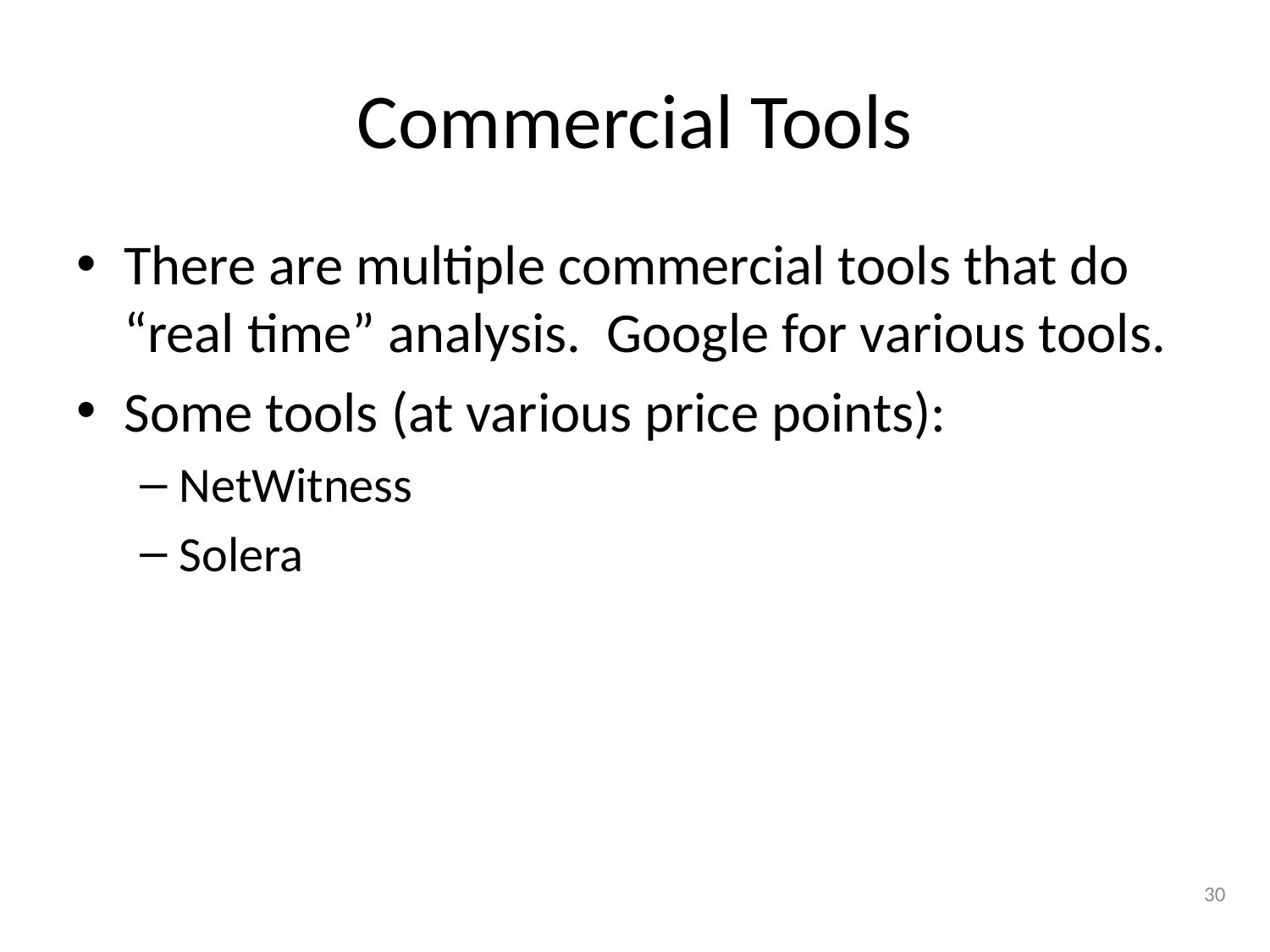

# Commercial Tools
There are multiple commercial tools that do “real time” analysis.  Google for various tools.
Some tools (at various price points):
NetWitness
Solera
30